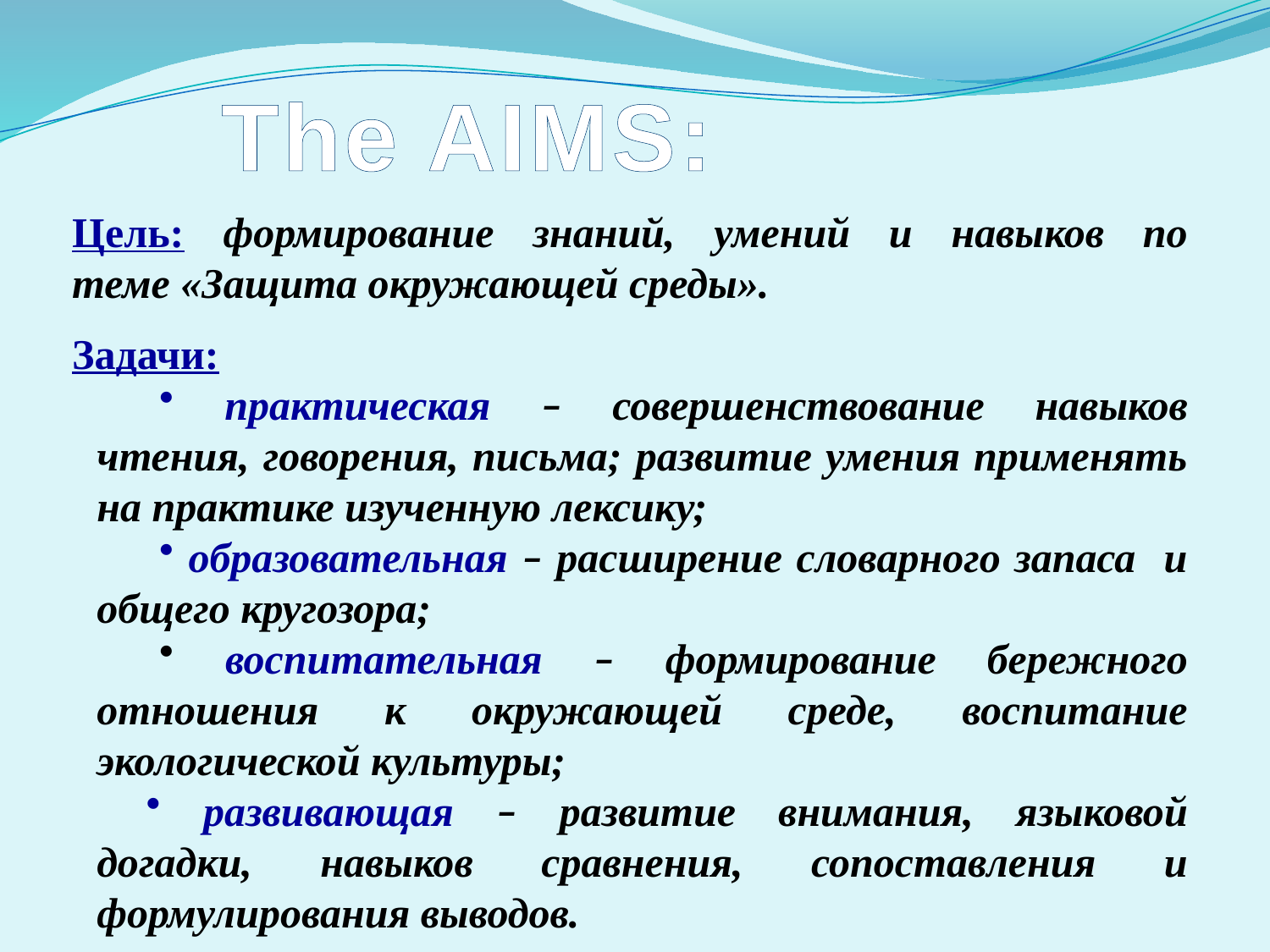

The AIMS:
Цель: формирование знаний, умений и навыков по теме «Защита окружающей среды».
Задачи:
 практическая – совершенствование навыков чтения, говорения, письма; развитие умения применять на практике изученную лексику;
 образовательная – расширение словарного запаса  и общего кругозора;
 воспитательная – формирование бережного отношения к окружающей среде, воспитание экологической культуры;
 развивающая – развитие внимания, языковой догадки, навыков сравнения, сопоставления и формулирования выводов.